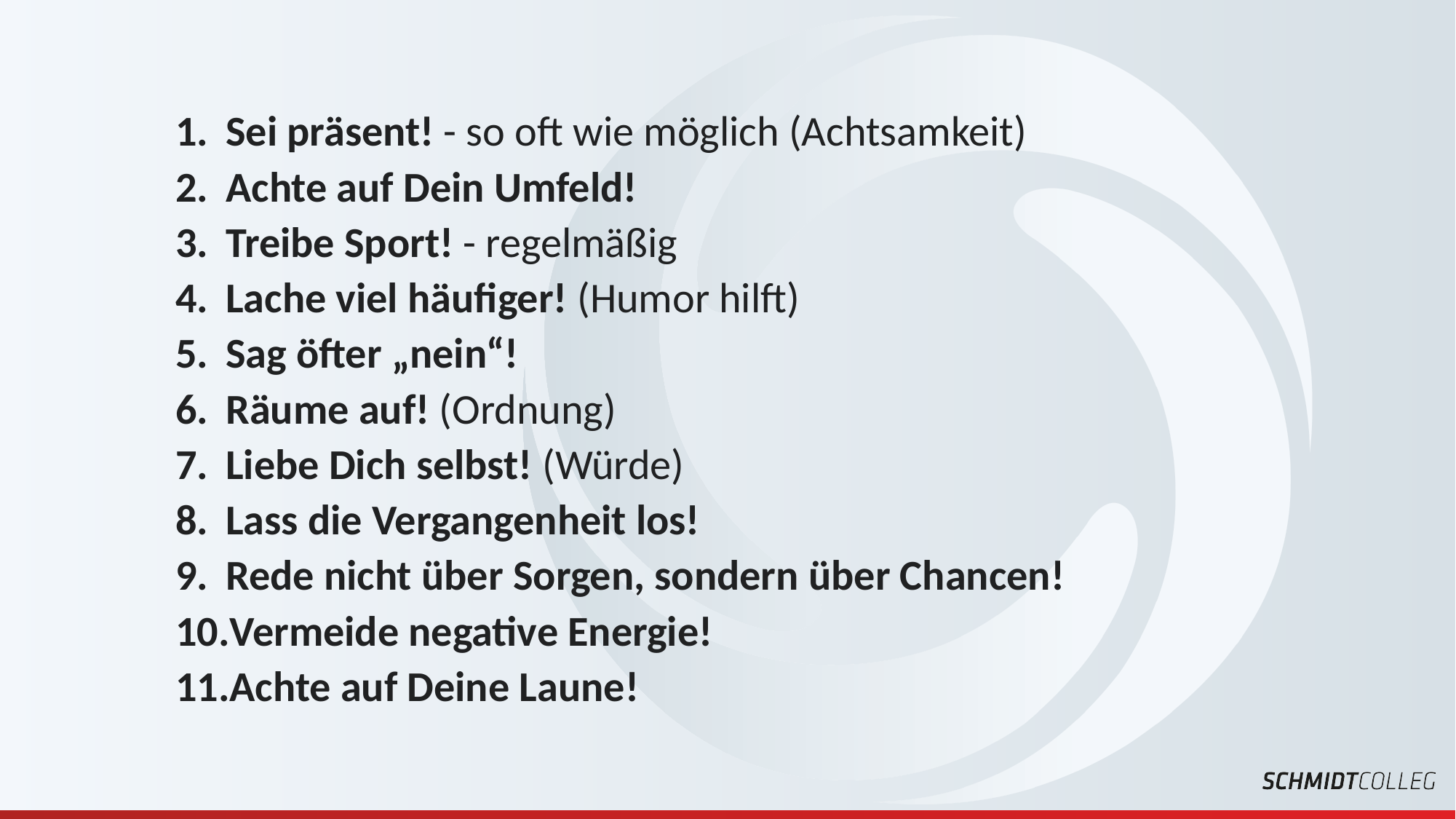

Sei präsent! - so oft wie möglich (Achtsamkeit)
Achte auf Dein Umfeld!
Treibe Sport! - regelmäßig
Lache viel häufiger! (Humor hilft)
Sag öfter „nein“!
Räume auf! (Ordnung)
Liebe Dich selbst! (Würde)
Lass die Vergangenheit los!
Rede nicht über Sorgen, sondern über Chancen!
Vermeide negative Energie!
Achte auf Deine Laune!